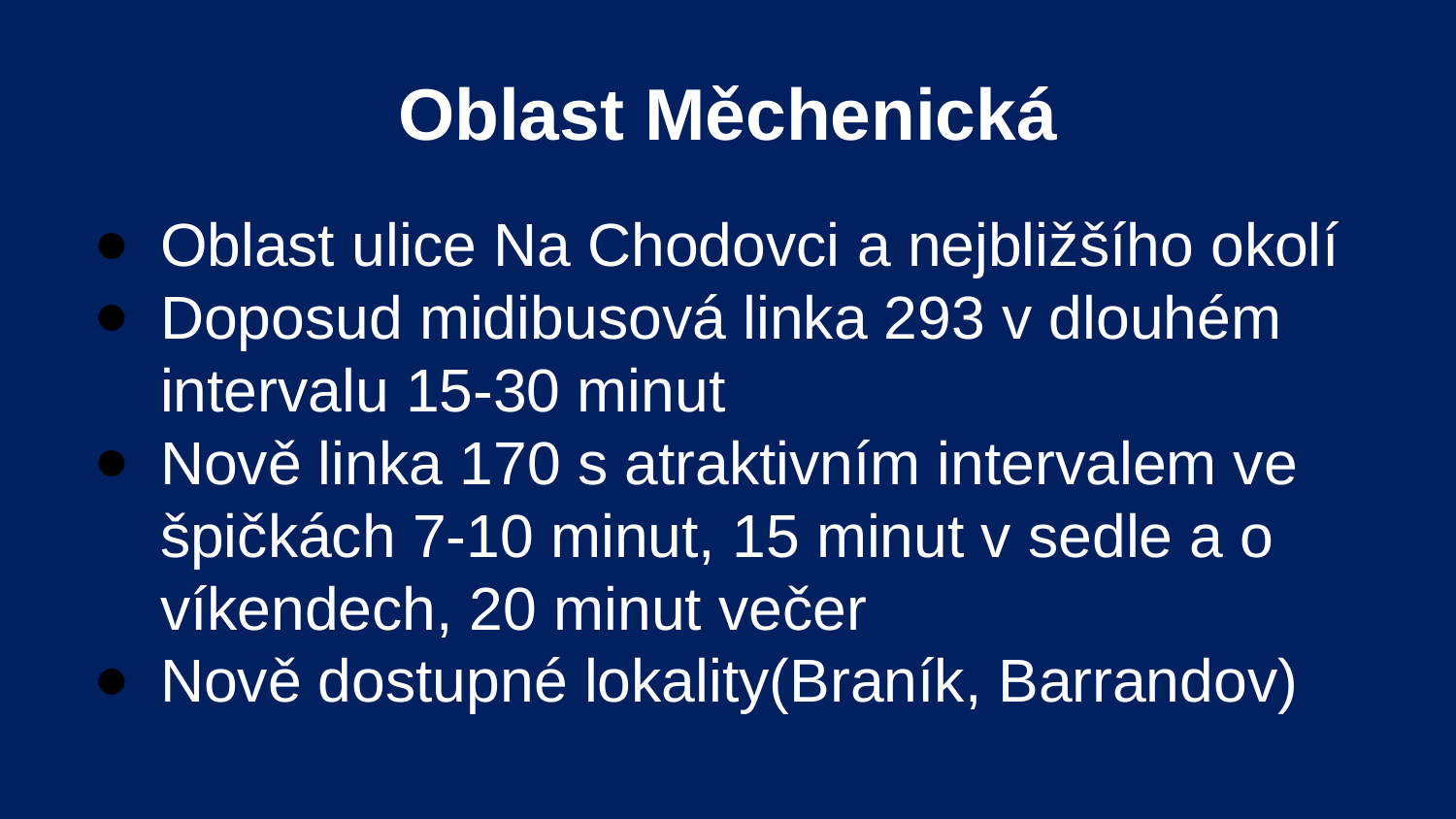

# Oblast Měchenická
Oblast ulice Na Chodovci a nejbližšího okolí
Doposud midibusová linka 293 v dlouhém intervalu 15-30 minut
Nově linka 170 s atraktivním intervalem ve špičkách 7-10 minut, 15 minut v sedle a o víkendech, 20 minut večer
Nově dostupné lokality(Braník, Barrandov)